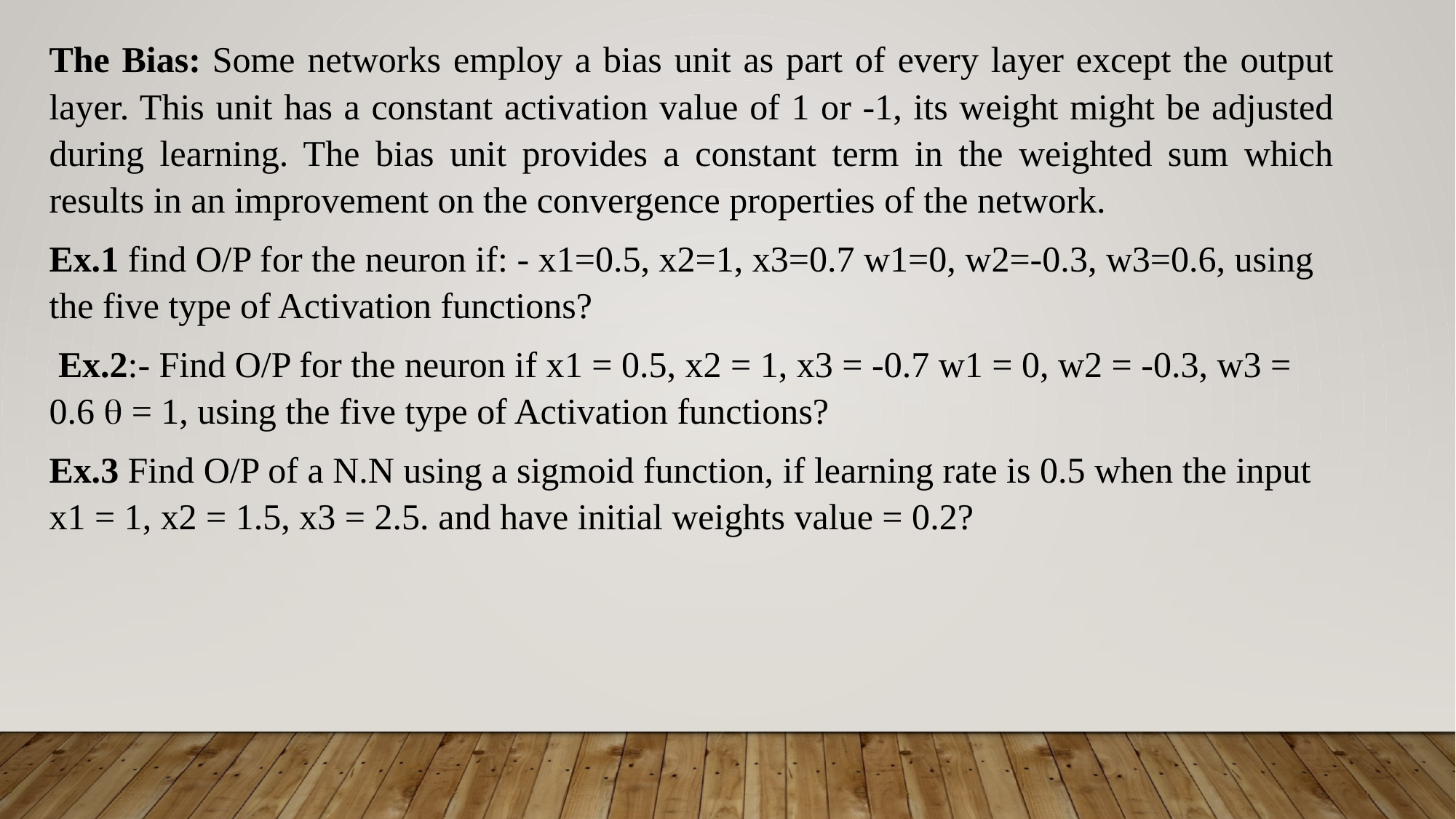

The Bias: Some networks employ a bias unit as part of every layer except the output layer. This unit has a constant activation value of 1 or -1, its weight might be adjusted during learning. The bias unit provides a constant term in the weighted sum which results in an improvement on the convergence properties of the network.
Ex.1 find O/P for the neuron if: - x1=0.5, x2=1, x3=0.7 w1=0, w2=-0.3, w3=0.6, using the five type of Activation functions?
 Ex.2:- Find O/P for the neuron if x1 = 0.5, x2 = 1, x3 = -0.7 w1 = 0, w2 = -0.3, w3 = 0.6 θ = 1, using the five type of Activation functions?
Ex.3 Find O/P of a N.N using a sigmoid function, if learning rate is 0.5 when the input x1 = 1, x2 = 1.5, x3 = 2.5. and have initial weights value = 0.2?